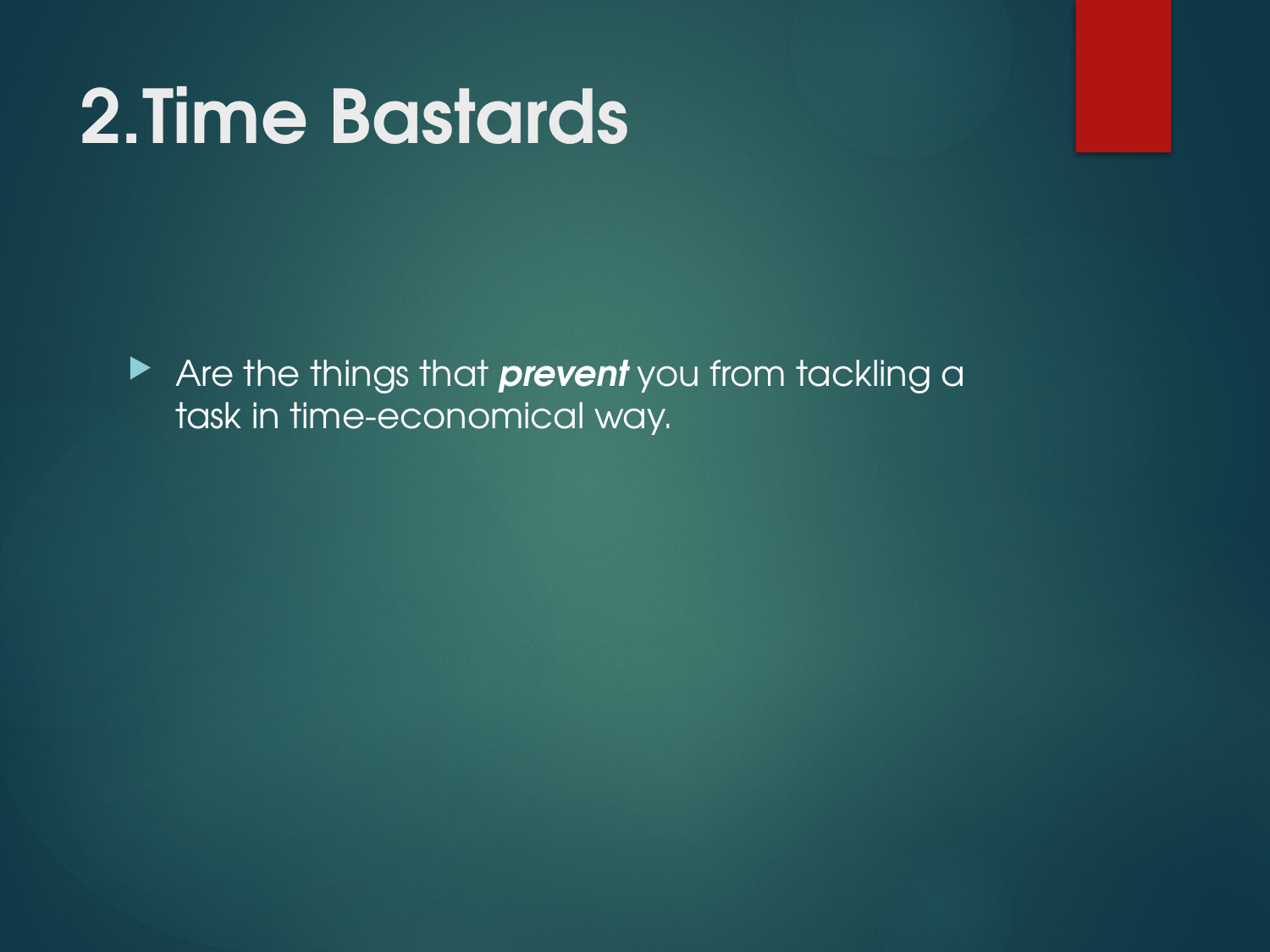

# 2.Time Bastards

Are the things that prevent you from tackling a task in time-economical way.